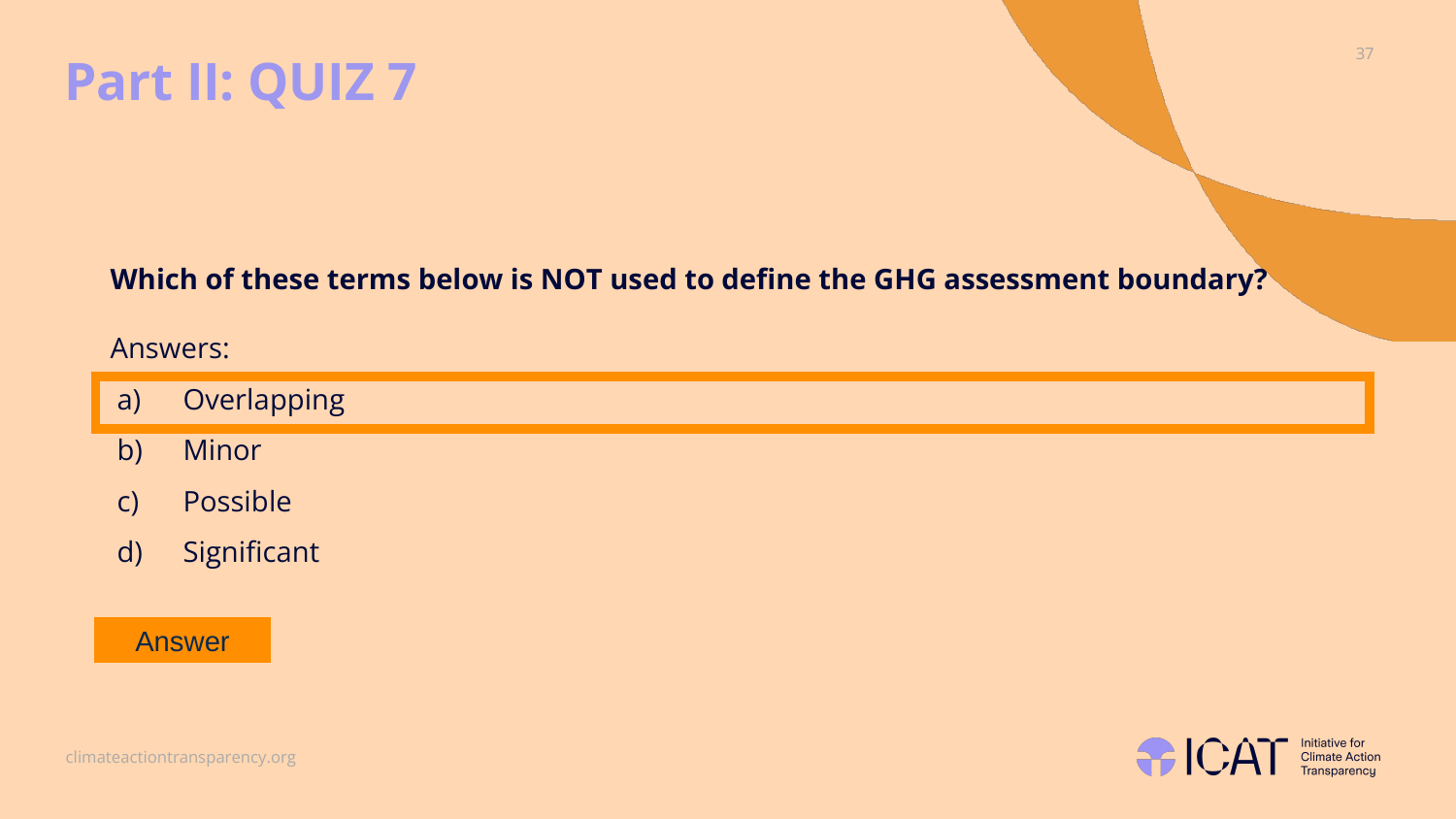

# Part II: QUIZ 7
Which of these terms below is NOT used to define the GHG assessment boundary?
Answers:
Overlapping
Minor
Possible
Significant

Answer